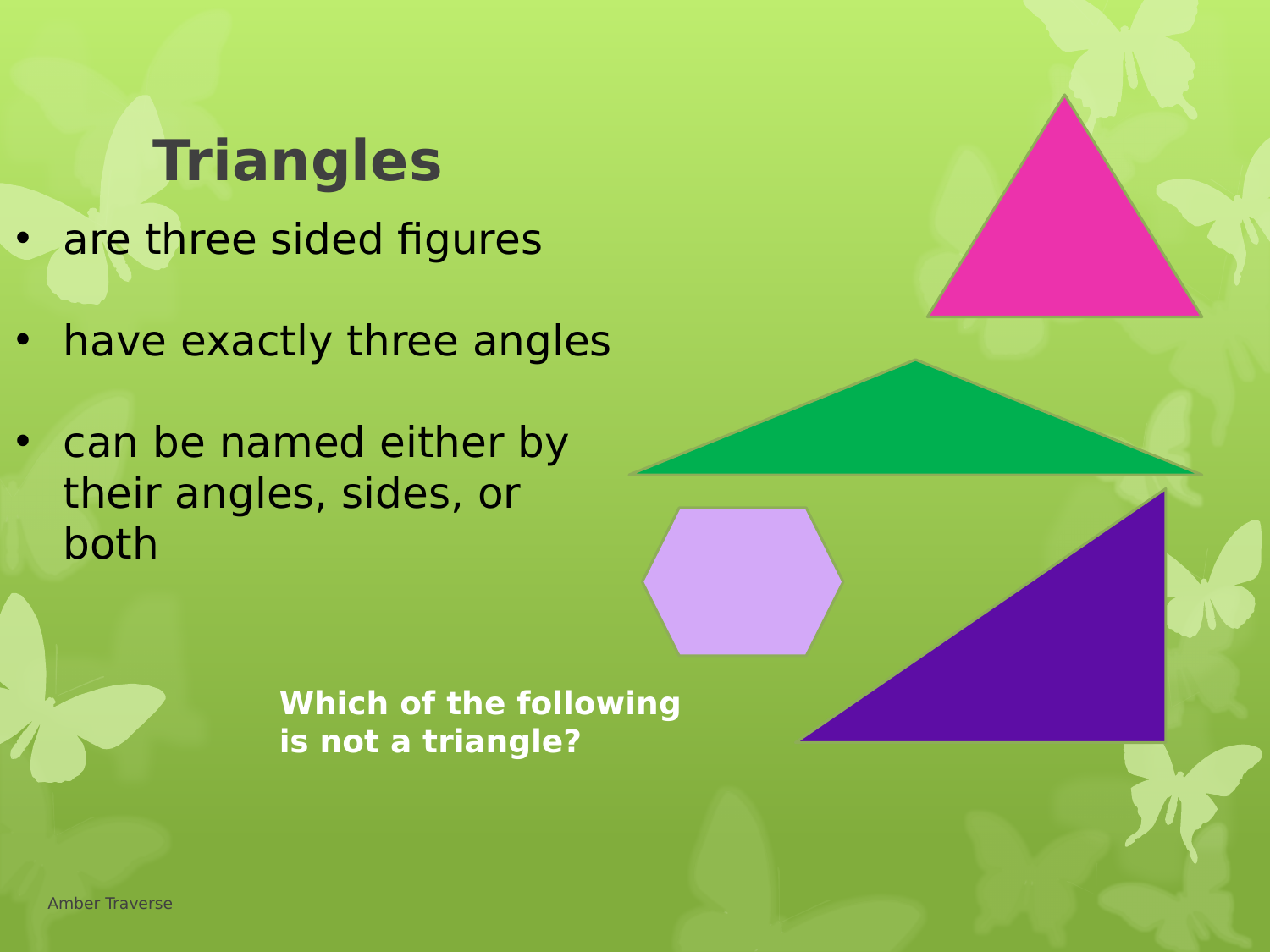

# Triangles

are three sided figures

have exactly three angles

can be named either by their angles, sides, or both

Which of the following
is not a triangle?
Amber Traverse